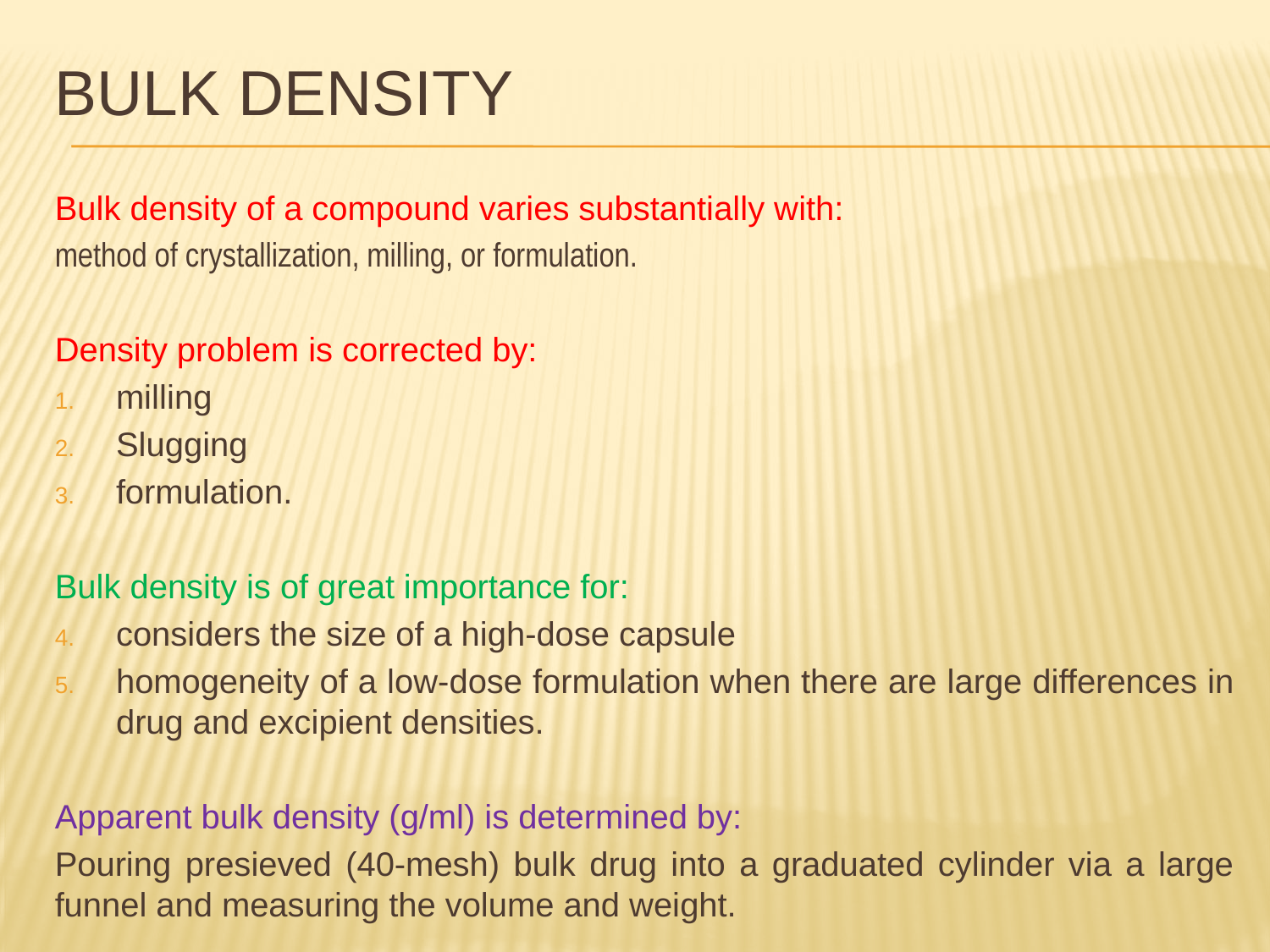

# Bulk Density
Bulk density of a compound varies substantially with:
method of crystallization, milling, or formulation.

Density problem is corrected by:
milling
Slugging
formulation.

Bulk density is of great importance for:
considers the size of a high-dose capsule
homogeneity of a low-dose formulation when there are large differences in drug and excipient densities.

Apparent bulk density (g/ml) is determined by:
Pouring presieved (40-mesh) bulk drug into a graduated cylinder via a large funnel and measuring the volume and weight.